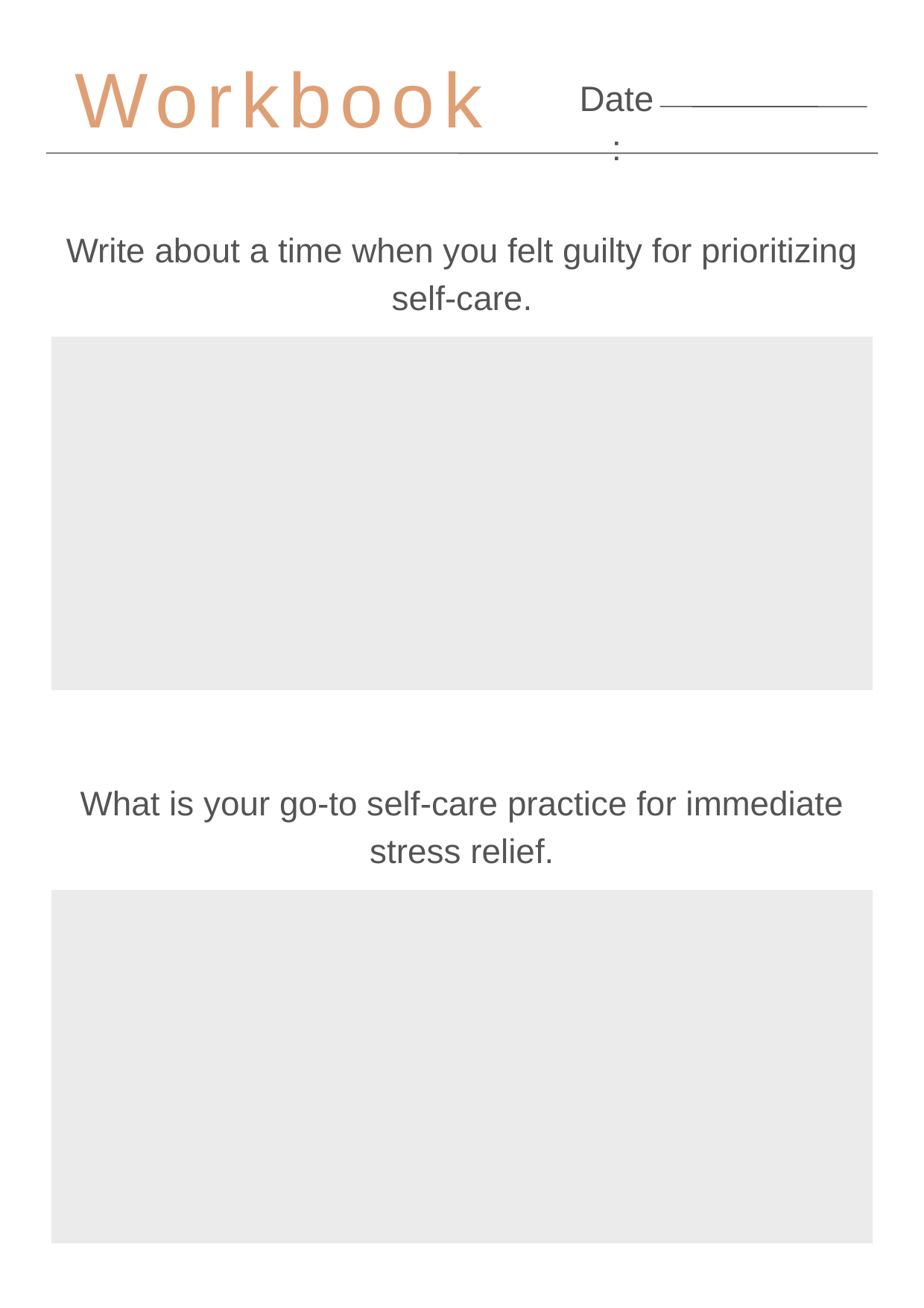

Workbook
Date:

Write about a time when you felt guilty for prioritizing self-care.

What is your go-to self-care practice for immediate stress relief.